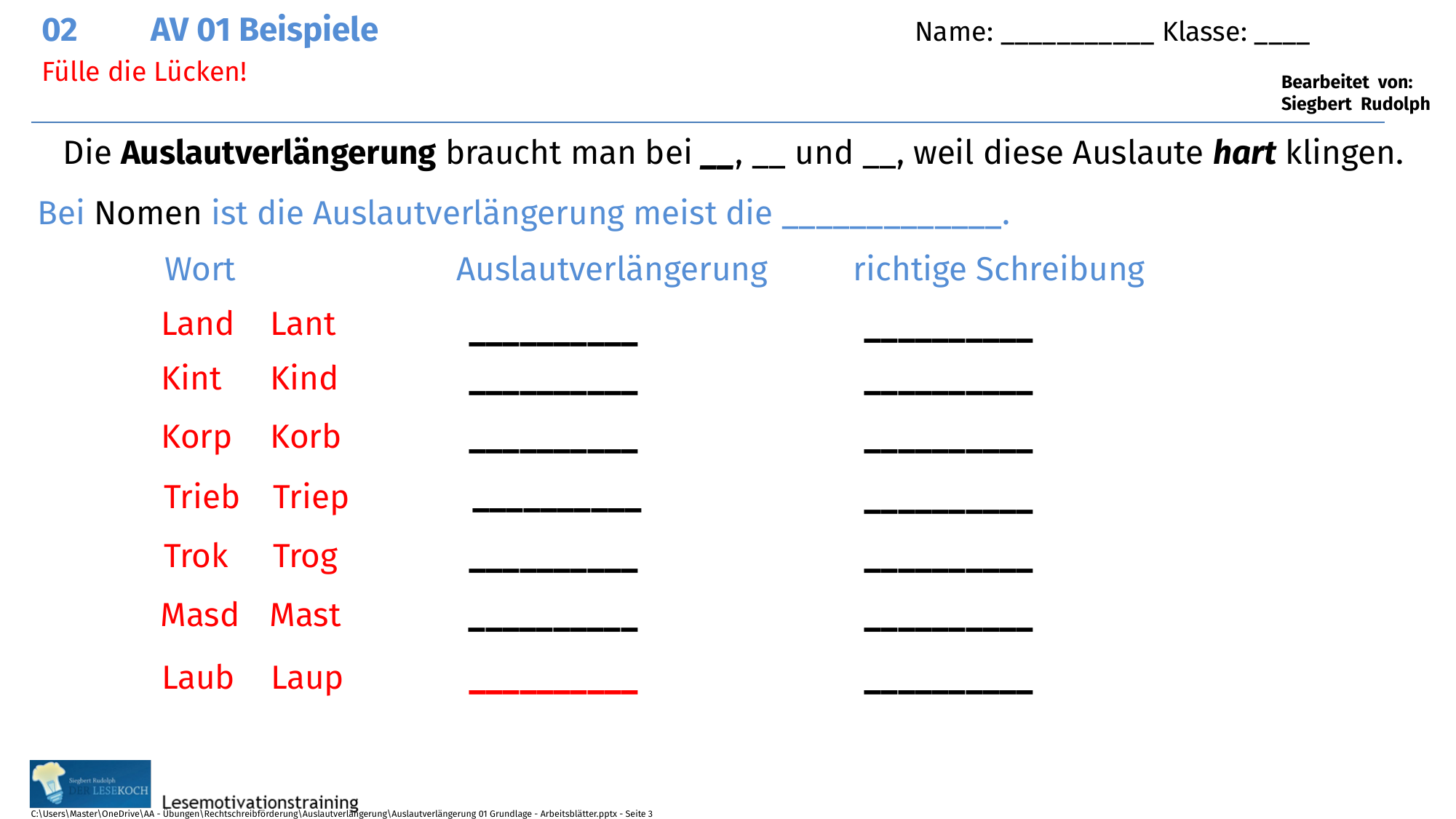

02	AV 01 Beispiele					Name: ___________ Klasse: ____
3
Fülle die Lücken!
Die Auslautverlängerung braucht man bei __, __ und __, weil diese Auslaute hart klingen.
Bei Nomen ist die Auslautverlängerung meist die _____________.
Wort

Auslautverlängerung
richtige Schreibung
Land	Lant
__________
__________
Kint 	Kind
__________
__________
Korp	Korb
__________
__________
__________
Trieb	Triep
__________
Trok	Trog
__________
__________
Masd	Mast
__________
__________
Laub	Laup
__________
__________

C:\Users\Master\OneDrive\AA - Übungen\Rechtschreibförderung\Auslautverlängerung\Auslautverlängerung 01 Grundlage - Arbeitsblätter.pptx - Seite 3